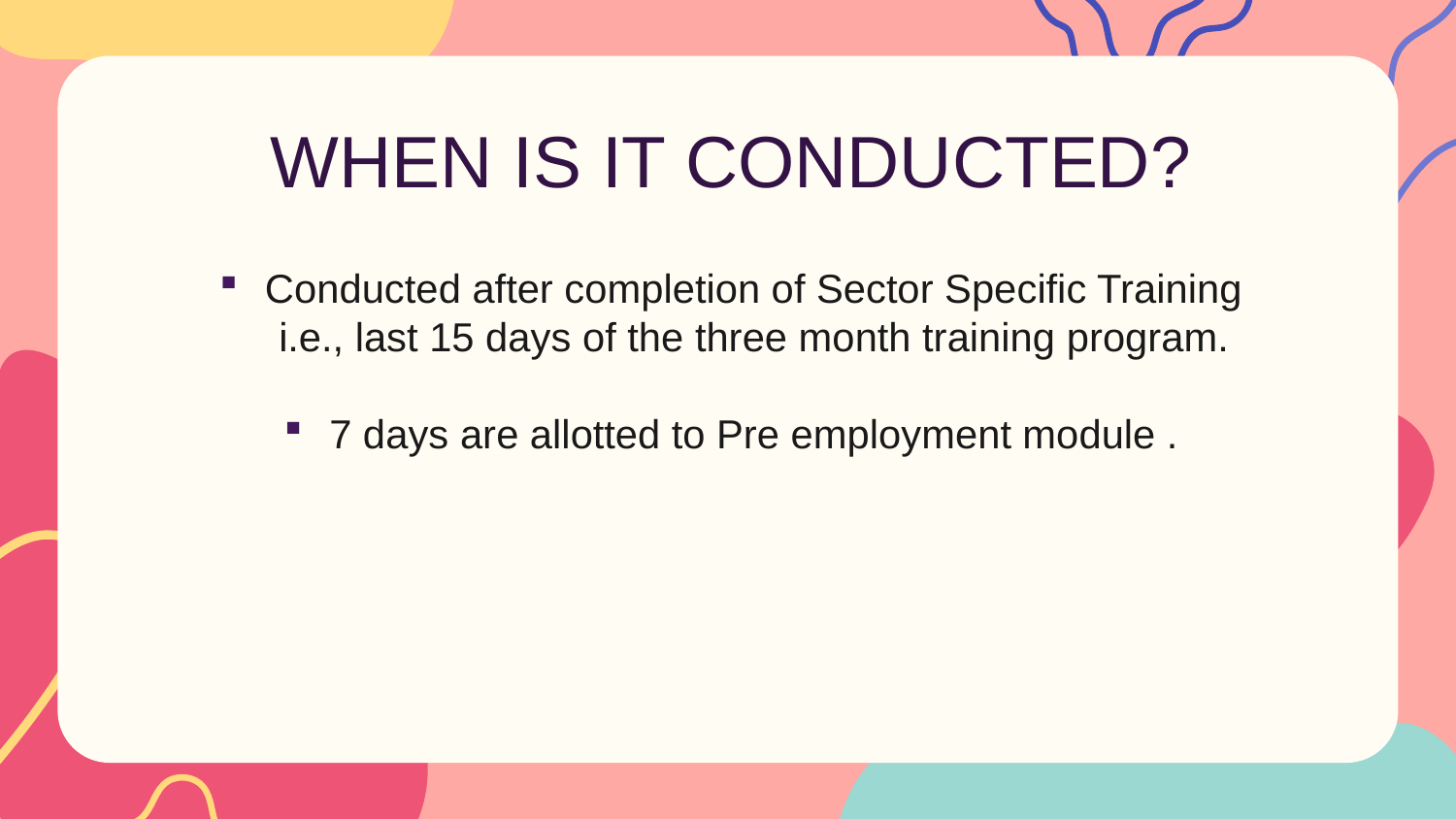

# WHEN IS IT CONDUCTED?
Conducted after completion of Sector Specific Training i.e., last 15 days of the three month training program.

7 days are allotted to Pre employment module .